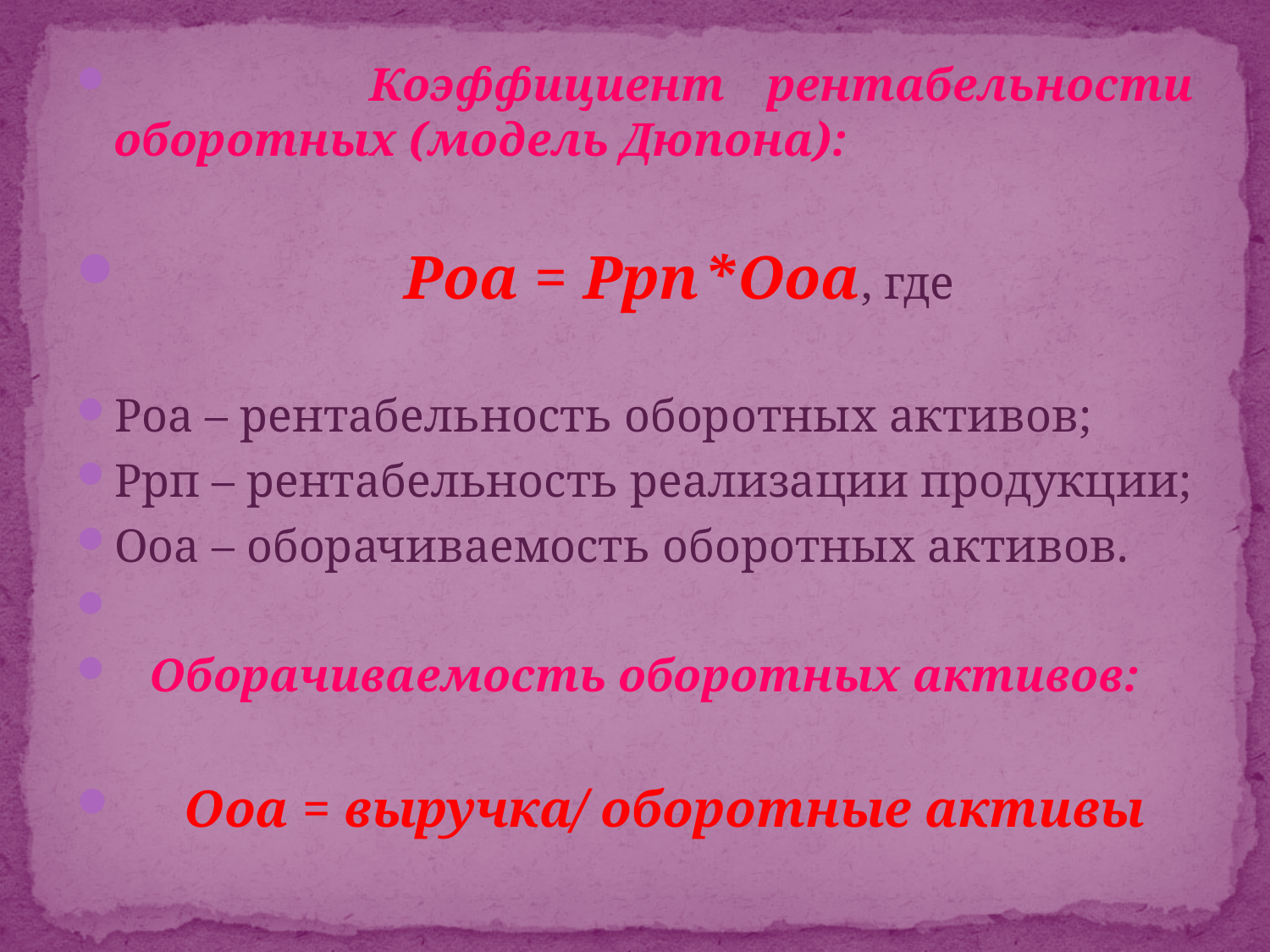

Коэффициент рентабельности оборотных (модель Дюпона):

                  Роа = Ррп*Ооа, где

Роа – рентабельность оборотных активов;
Ррп – рентабельность реализации продукции;
Ооа – оборачиваемость оборотных активов.

   Оборачиваемость оборотных активов:

     Ооа = выручка/ оборотные активы